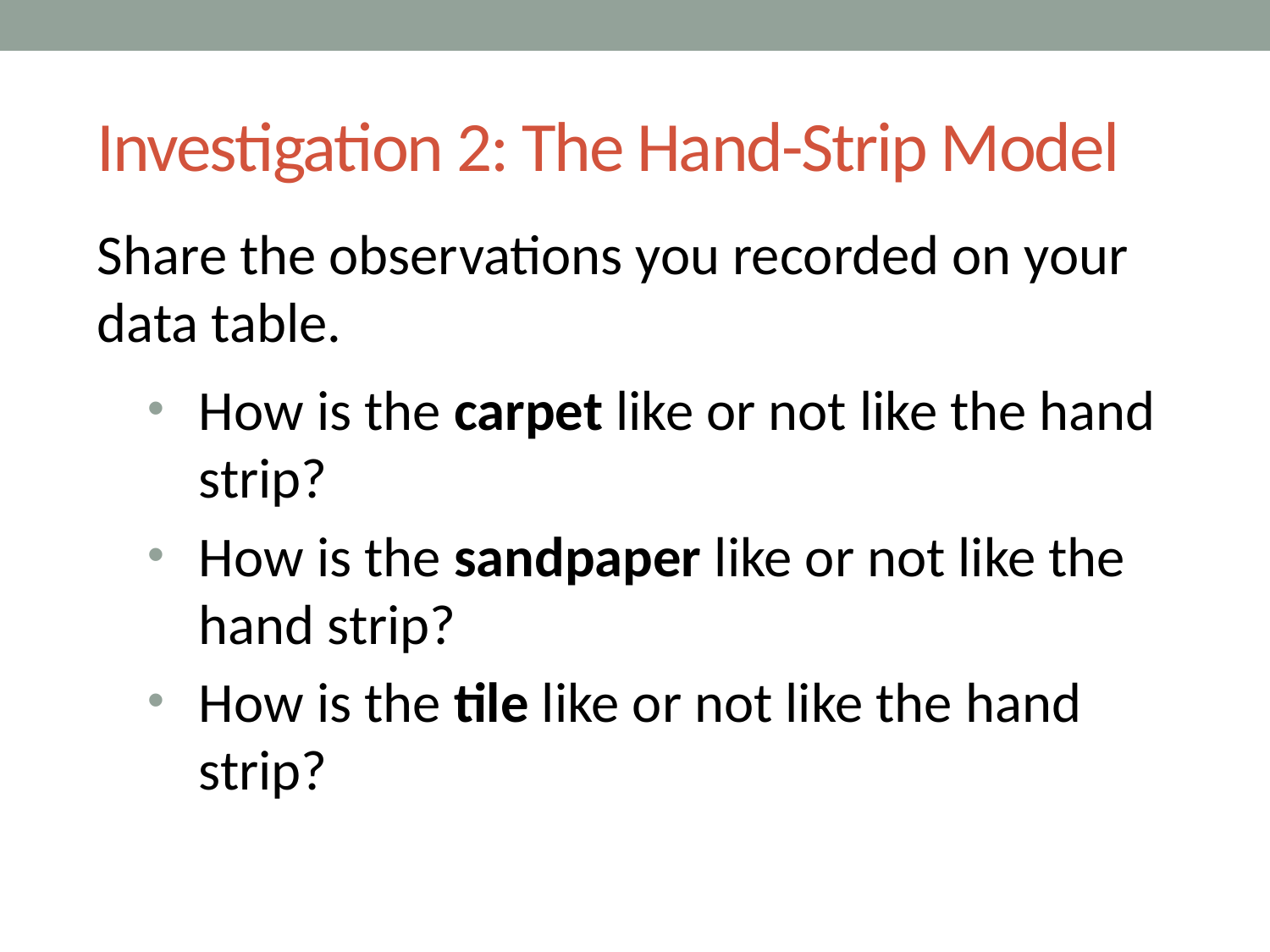

# Investigation 2: The Hand-Strip Model
Share the observations you recorded on your data table.
How is the carpet like or not like the hand strip?
How is the sandpaper like or not like the hand strip?
How is the tile like or not like the hand strip?